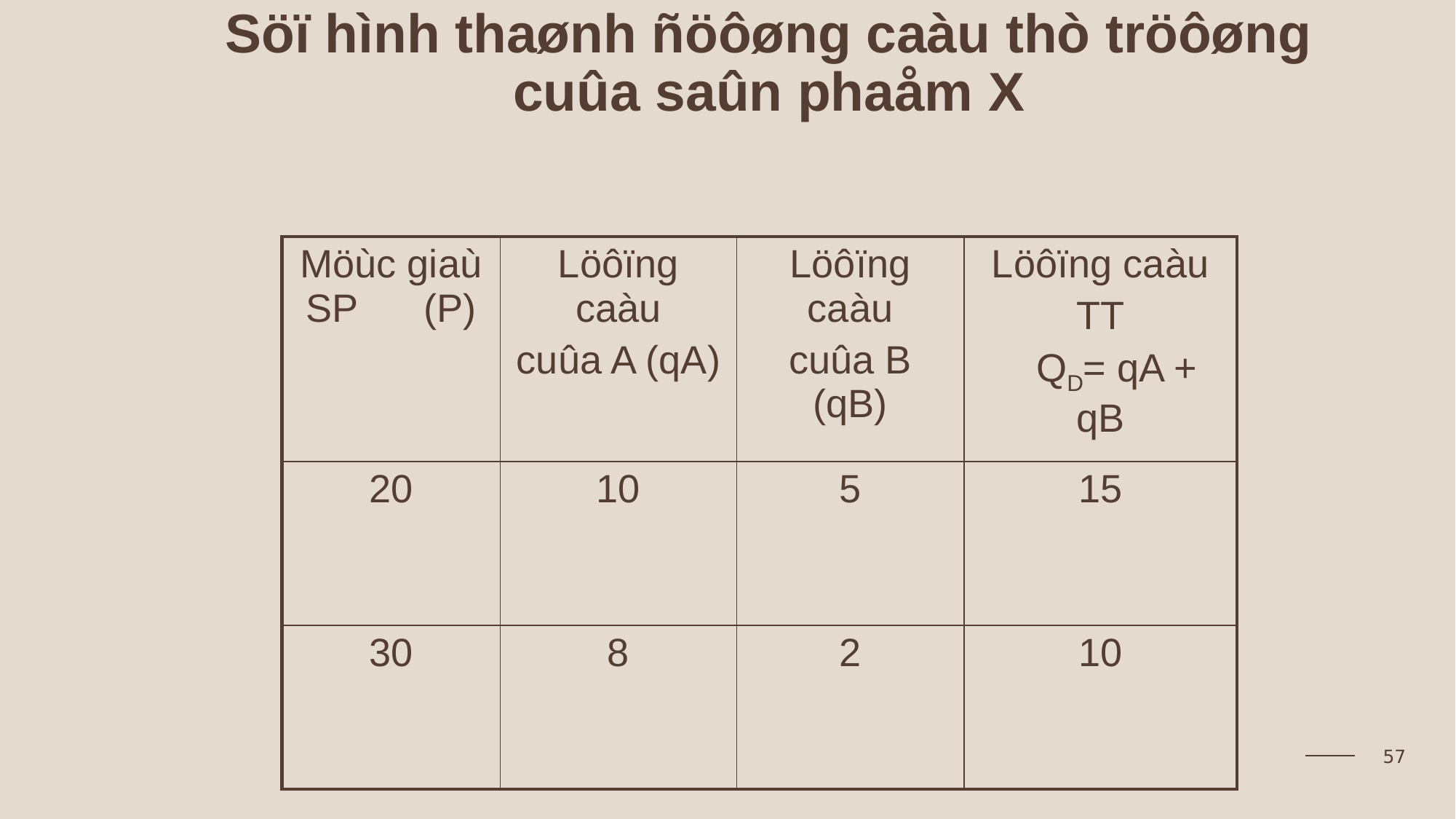

Söï hình thaønh ñöôøng caàu thò tröôøng cuûa saûn phaåm X
| Möùc giaù SP (P) | Löôïng caàu cuûa A (qA) | Löôïng caàu cuûa B (qB) | Löôïng caàu TT QD= qA + qB |
| --- | --- | --- | --- |
| 20 | 10 | 5 | 15 |
| 30 | 8 | 2 | 10 |
57